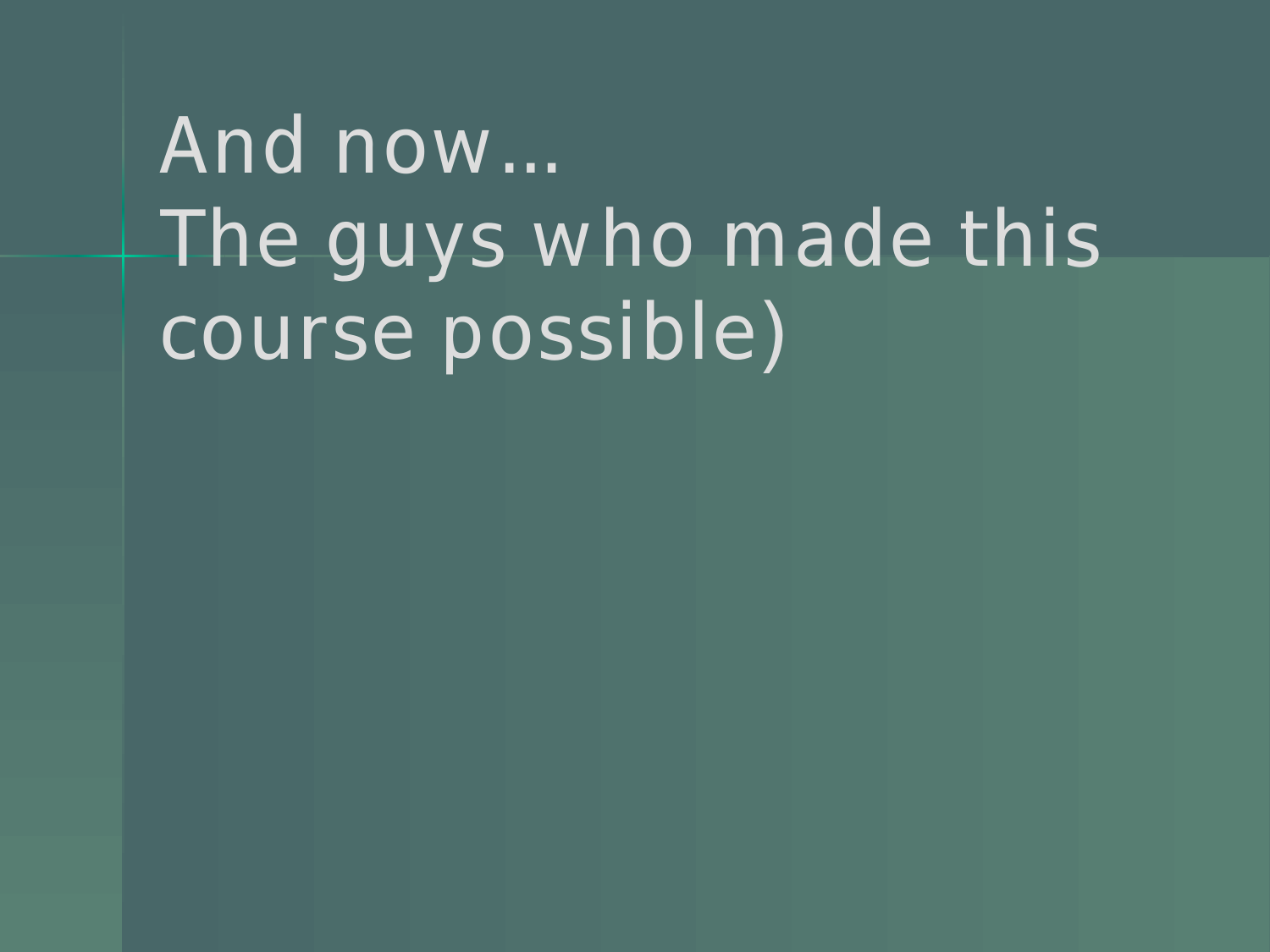

# And now… The guys who made this course possible)